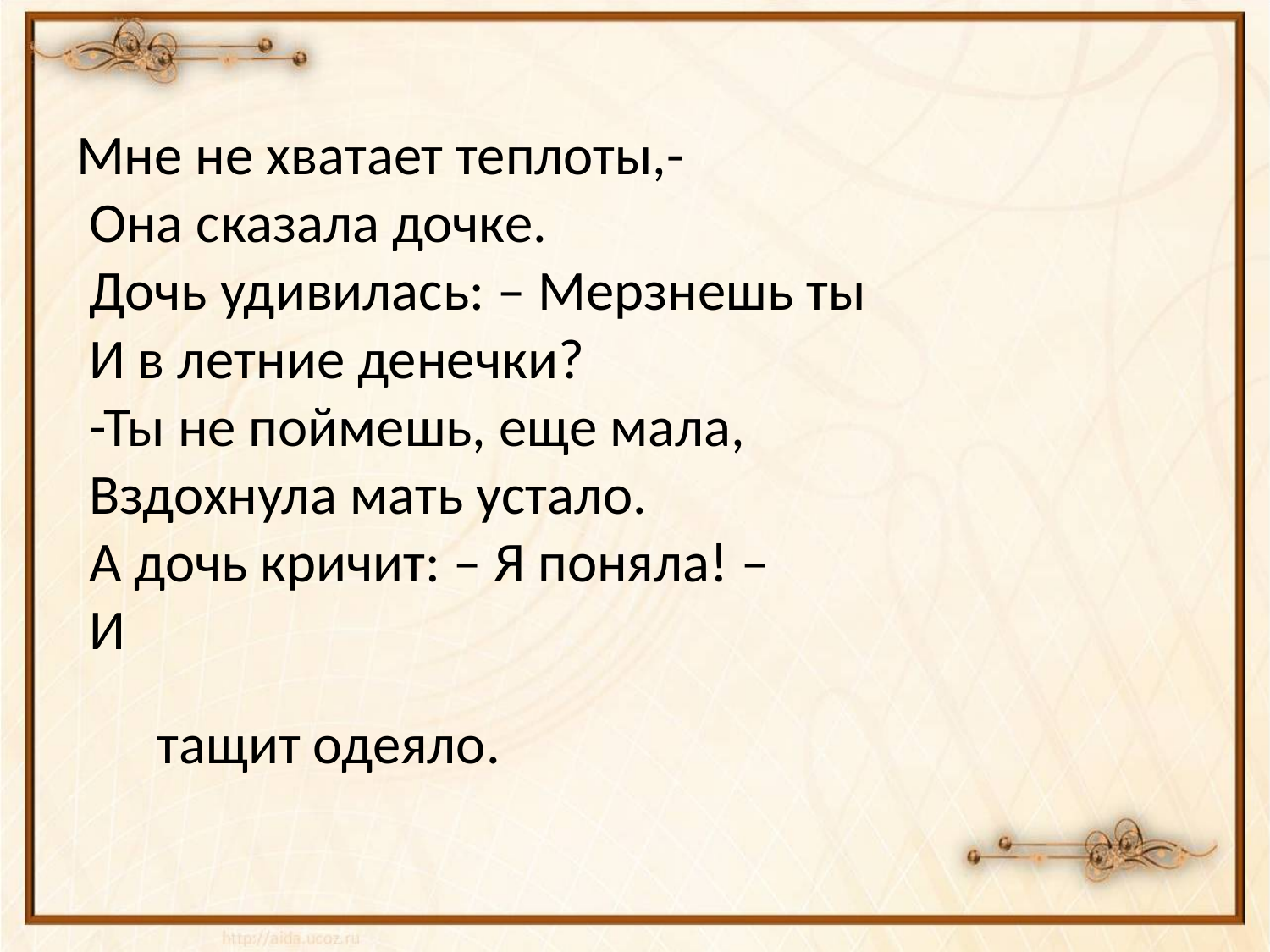

#
Мне не хватает теплоты,-
 Она сказала дочке.
 Дочь удивилась: – Мерзнешь ты
 И в летние денечки?
 -Ты не поймешь, еще мала,
 Вздохнула мать устало.
 А дочь кричит: – Я поняла! –
 И

тащит одеяло.